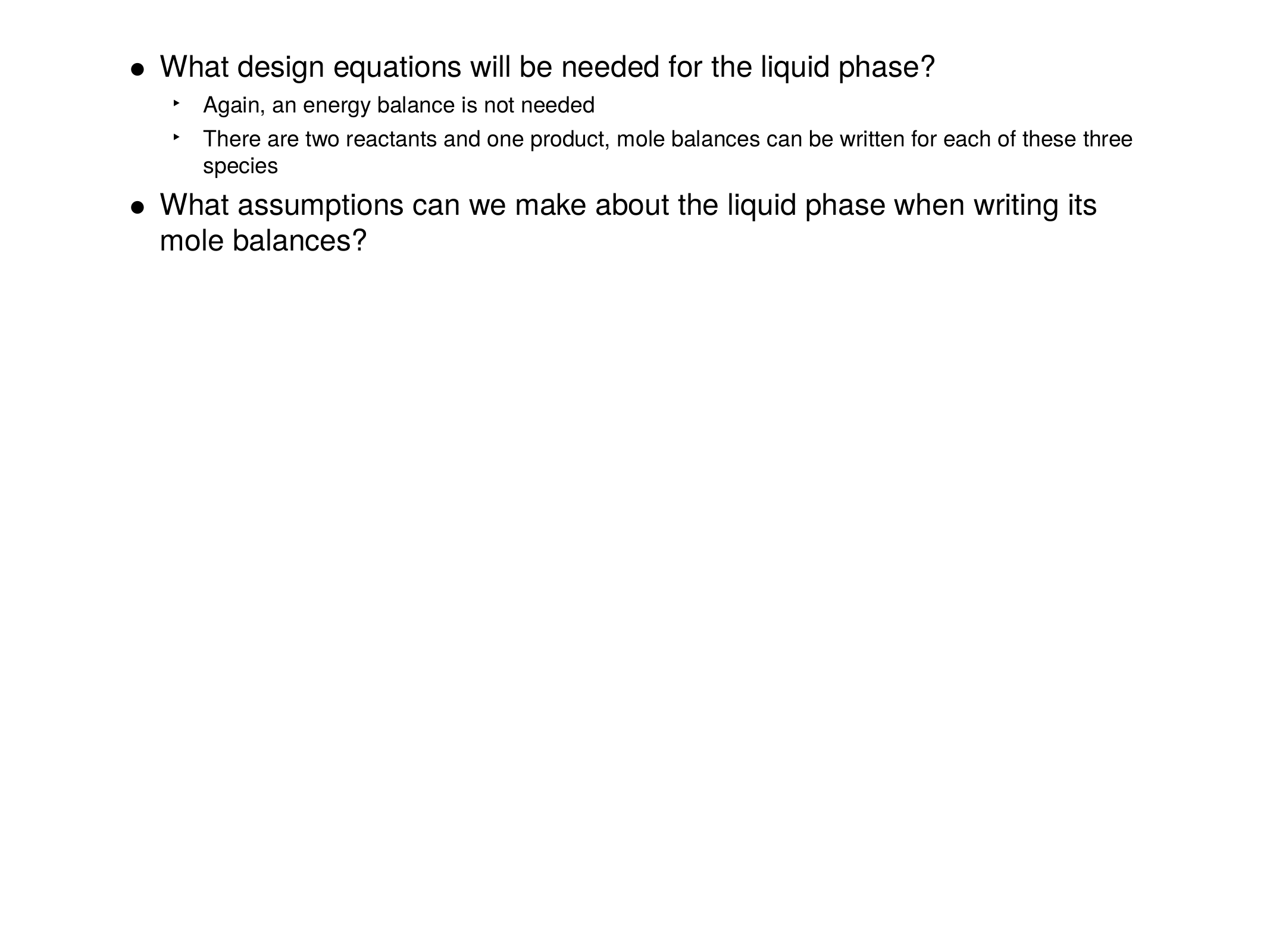

What design equations will be needed for the liquid phase?
Again, an energy balance is not needed
There are two reactants and one product, mole balances can be written for each of these three species
What assumptions can we make about the liquid phase when writing its mole balances?